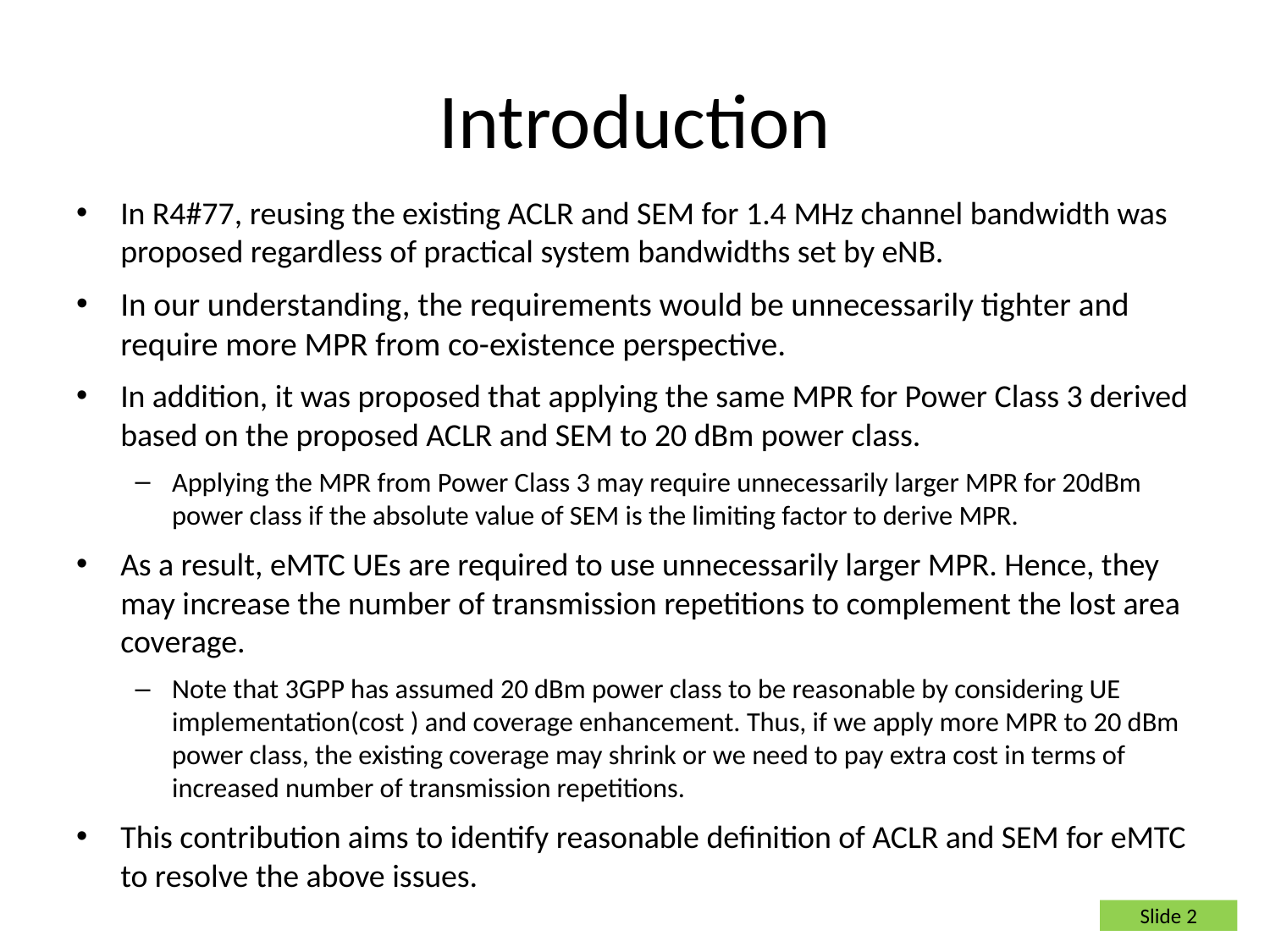

# Introduction
In R4#77, reusing the existing ACLR and SEM for 1.4 MHz channel bandwidth was proposed regardless of practical system bandwidths set by eNB.
In our understanding, the requirements would be unnecessarily tighter and require more MPR from co-existence perspective.
In addition, it was proposed that applying the same MPR for Power Class 3 derived based on the proposed ACLR and SEM to 20 dBm power class.
Applying the MPR from Power Class 3 may require unnecessarily larger MPR for 20dBm power class if the absolute value of SEM is the limiting factor to derive MPR.
As a result, eMTC UEs are required to use unnecessarily larger MPR. Hence, they may increase the number of transmission repetitions to complement the lost area coverage.
Note that 3GPP has assumed 20 dBm power class to be reasonable by considering UE implementation(cost ) and coverage enhancement. Thus, if we apply more MPR to 20 dBm power class, the existing coverage may shrink or we need to pay extra cost in terms of  increased number of transmission repetitions.
This contribution aims to identify reasonable definition of ACLR and SEM for eMTC to resolve the above issues.